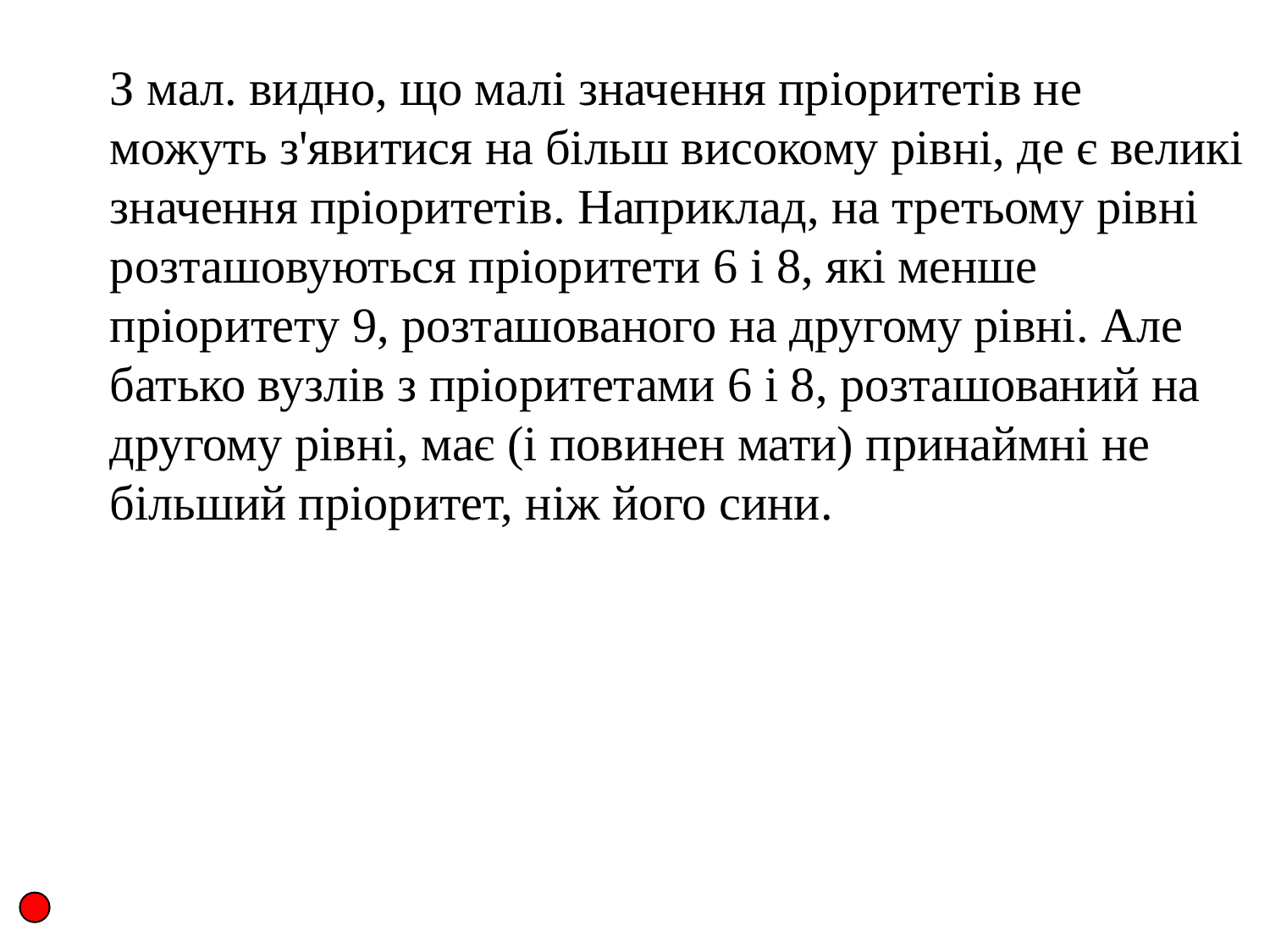

З мал. видно, що малі значення пріоритетів не можуть з'явитися на більш високому рівні, де є великі значення пріоритетів. Наприклад, на третьому рівні розташовуються пріоритети 6 і 8, які менше пріоритету 9, розташованого на другому рівні. Але батько вузлів з пріоритетами 6 і 8, розташований на другому рівні, має (і повинен мати) принаймні не більший пріоритет, ніж його сини.